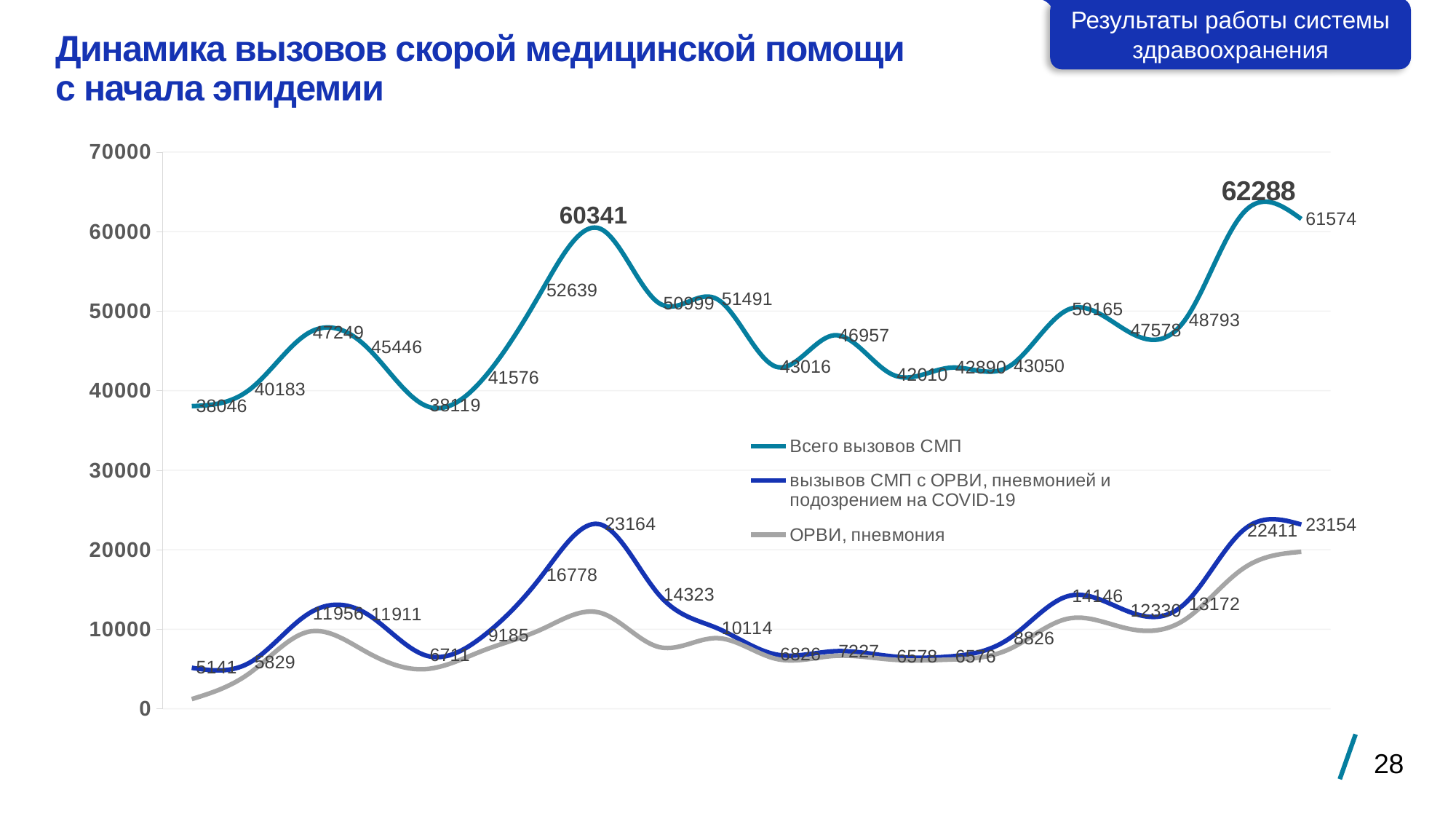

Результаты работы системы здравоохранения
Динамика вызовов скорой медицинской помощи с начала эпидемии

[unsupported chart]

28